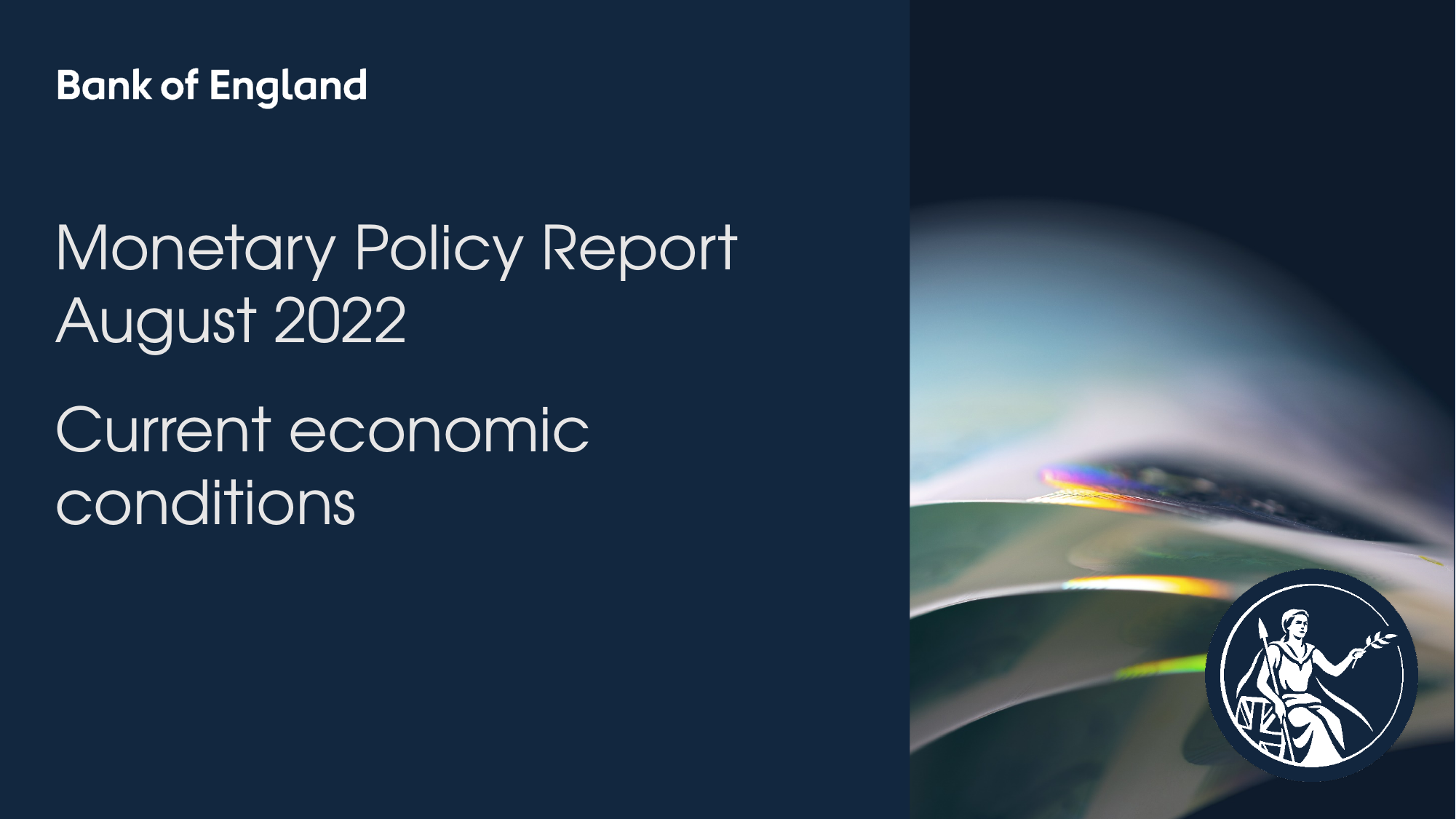

Monetary Policy Report
August 2022
Current economic conditions